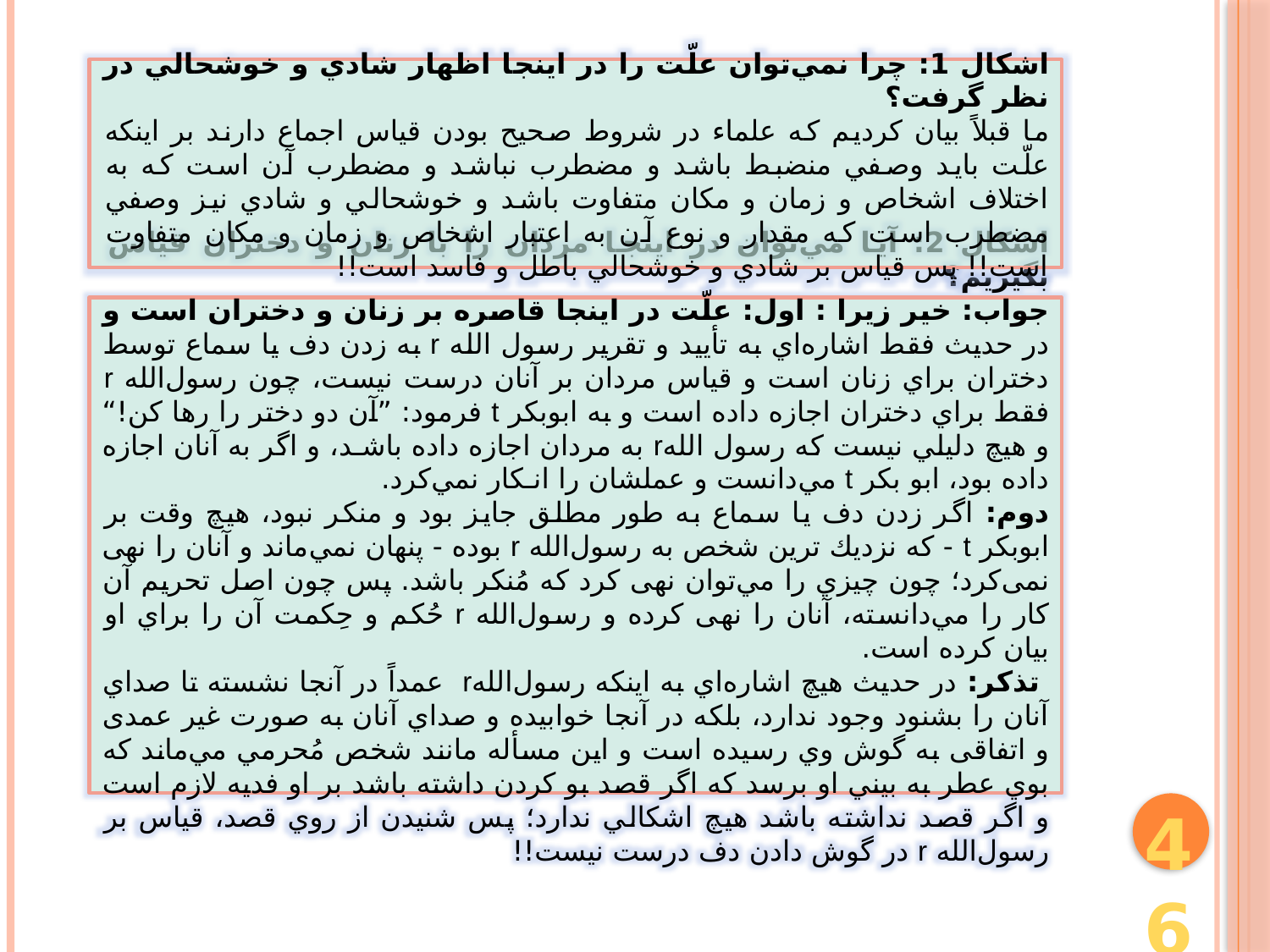

اشكال 1: چرا نمي‌توان علّت را در اينجا اظهار شادي و خوشحالي در نظر گرفت؟
ما قبلاً بيان كرديم كه علماء در شروط صحيح بودن قياس اجماع دارند بر اينكه علّت بايد وصفي منضبط باشد و مضطرب نباشد و مضطرب آن است كه به اختلاف اشخاص و زمان و مكان متفاوت باشد و خوشحالي و شادي نيز وصفي مضطرب است كه مقدار و نوع آن به اعتبار اشخاص و زمان و مكان متفاوت است!! پس قياس بر شادي و خوشحالي باطل و فاسد است!!
اشكال 2: آيا مي‌توان در اينجا مردان را با زنان و دختران قياس بگيريم؟
جواب: خير زيرا : اول: علّت در اينجا قاصره بر زنان و دختران است و در حديث فقط اشاره‌اي به تأييد و تقرير رسول الله r به زدن دف يا سماع توسط دختران براي زنان است و قياس مردان بر آنان درست نيست، چون رسول‌الله r فقط براي دختران اجازه داده است و به ابوبكر t فرمود: ”آن دو دختر را رها كن!“ و هيچ دليلي نيست كه رسول اللهr به مردان اجازه داده باشـد، و اگر به آنان اجازه داده بود، ابو بكر t مي‌دانست و عملشان را انـكار نمي‌كرد.
دوم: اگر زدن دف يا سماع به طور مطلق جايز بود و منكر نبود، هيچ وقت بر ابوبكر t - که نزديك ترين شخص به رسول‌الله r بوده - پنهان نمي‌ماند و آنان را نهی نمی‌کرد؛ چون چيزي را مي‌توان نهی كرد كه مُنكر باشد. پس چون اصل تحريم آن كار را مي‌دانسته، آنان را نهی كرده و رسول‌الله r حُكم و حِكمت آن را براي او بيان كرده‌ است.
 تذكر: در حديث هيچ اشاره‌اي به اينكه رسول‌اللهr  عمداً در آنجا نشسته تا صداي آنان را بشنود وجود ندارد، بلكه در آنجا خوابيده و صداي آنان به صورت غیر عمدی و اتفاقی به گوش وي رسيده است و اين مسأله مانند شخص مُحرمي مي‌ماند كه بوي عطر به بيني او برسد كه اگر قصد بو كردن داشته باشد بر او فديه لازم است و اگر قصد نداشته باشد هيچ اشكالي ندارد؛ پس شنيدن از روي قصد، قياس بر رسول‌الله r در گوش دادن دف درست نيست!!
46